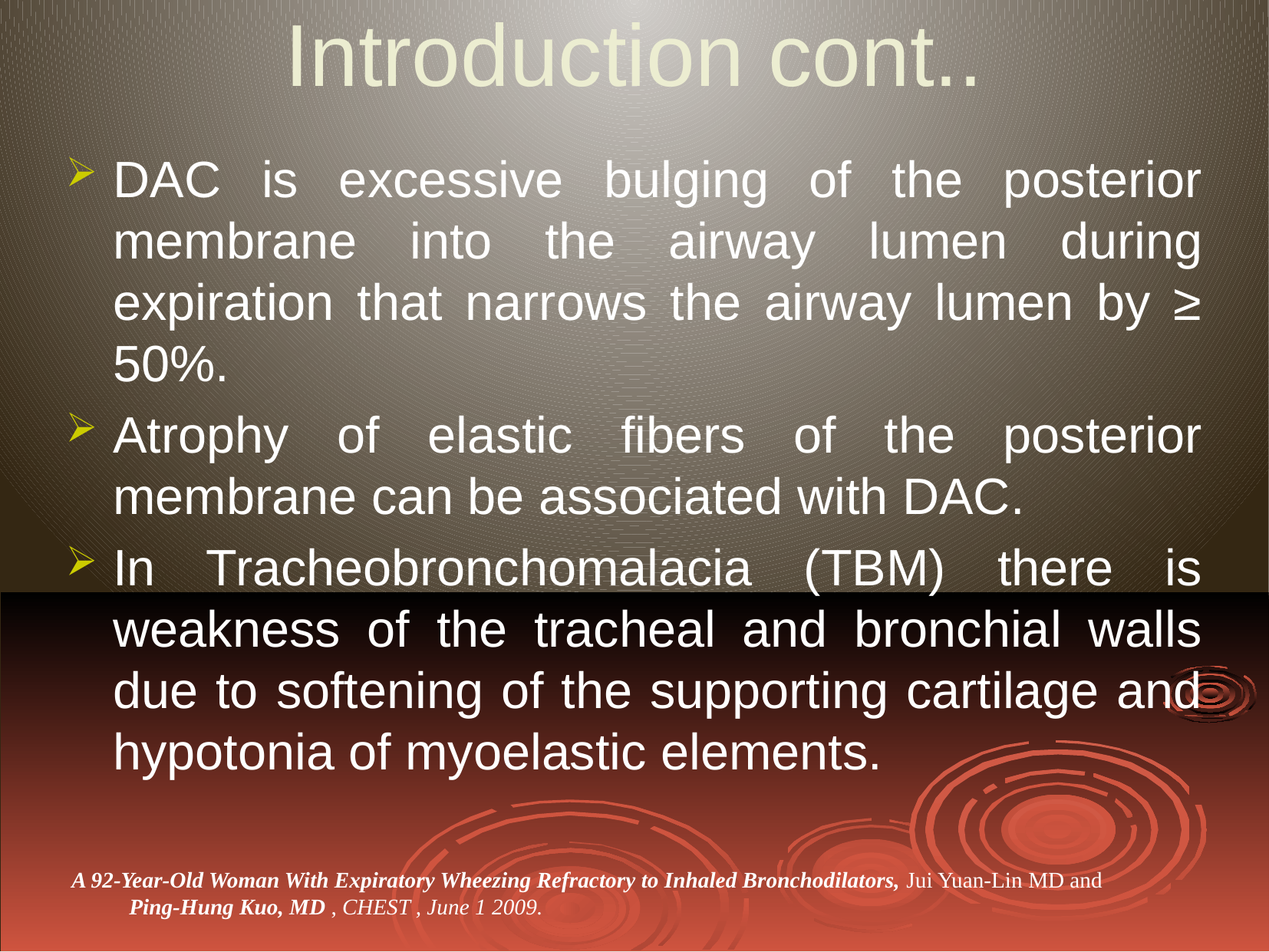

# Introduction cont..
DAC is excessive bulging of the posterior membrane into the airway lumen during expiration that narrows the airway lumen by ≥ 50%.
Atrophy of elastic fibers of the posterior membrane can be associated with DAC.
In Tracheobronchomalacia (TBM) there is weakness of the tracheal and bronchial walls due to softening of the supporting cartilage and hypotonia of myoelastic elements.
A 92-Year-Old Woman With Expiratory Wheezing Refractory to Inhaled Bronchodilators, Jui Yuan-Lin MD and Ping-Hung Kuo, MD , CHEST , June 1 2009.